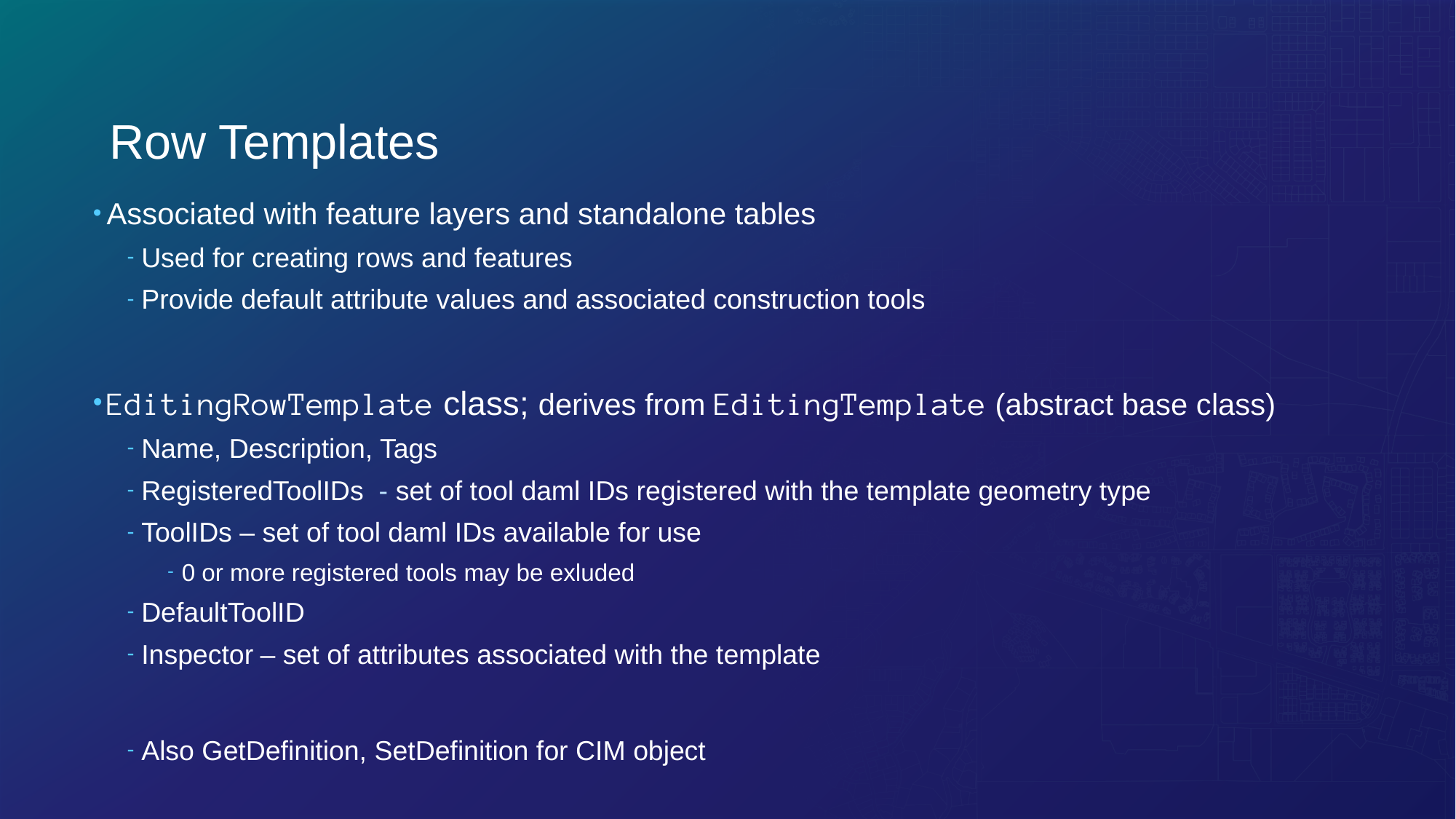

# Row Templates
Associated with feature layers and standalone tables
Used for creating rows and features
Provide default attribute values and associated construction tools

EditingRowTemplate class; derives from EditingTemplate (abstract base class)
Name, Description, Tags
RegisteredToolIDs  - set of tool daml IDs registered with the template geometry type
ToolIDs – set of tool daml IDs available for use
0 or more registered tools may be exluded
DefaultToolID
Inspector – set of attributes associated with the template

Also GetDefinition, SetDefinition for CIM object